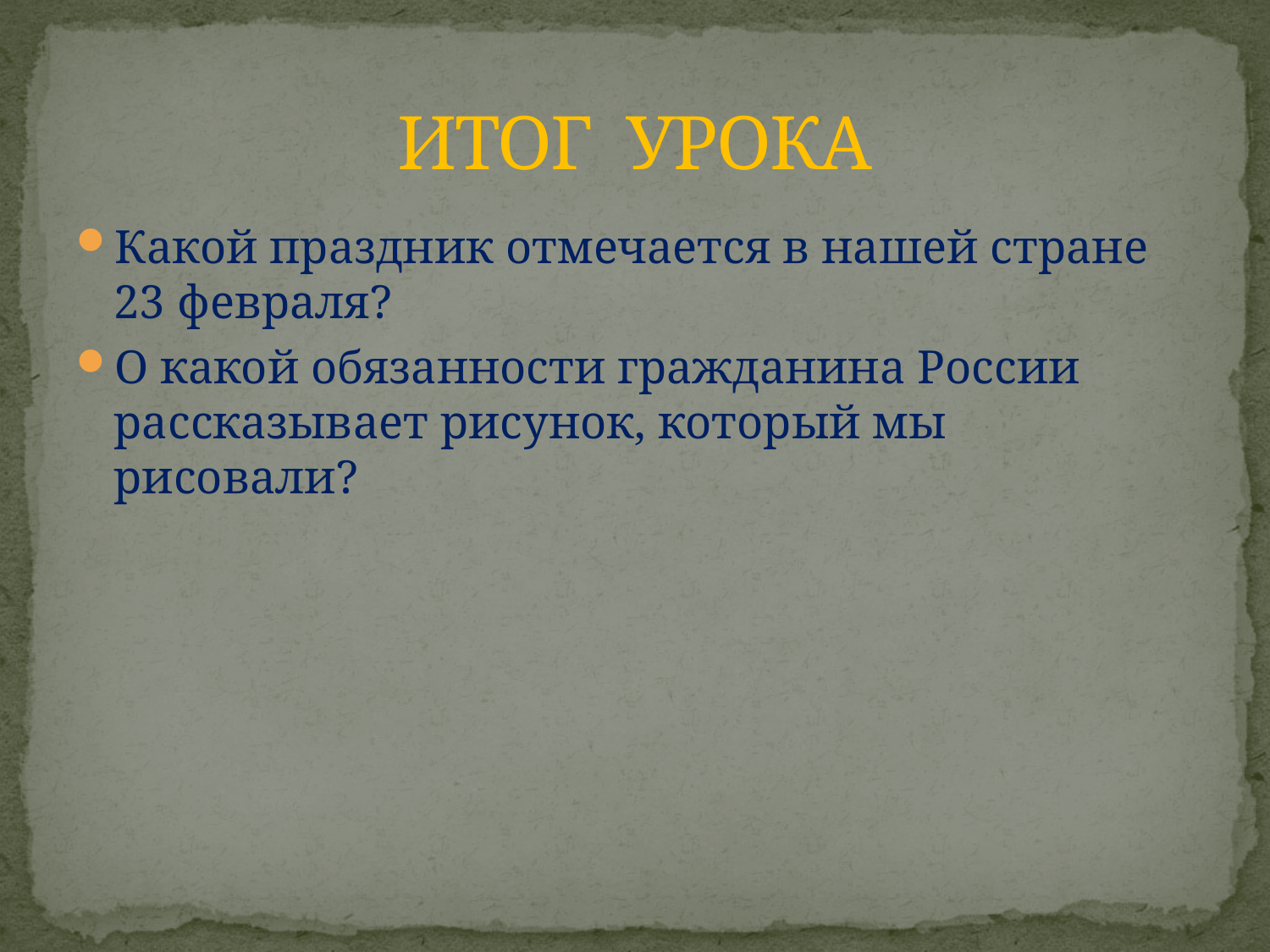

# ИТОГ  УРОКА
Какой праздник отмечается в нашей стране 23 февраля?
О какой обязанности гражданина России рассказывает рисунок, который мы рисовали?